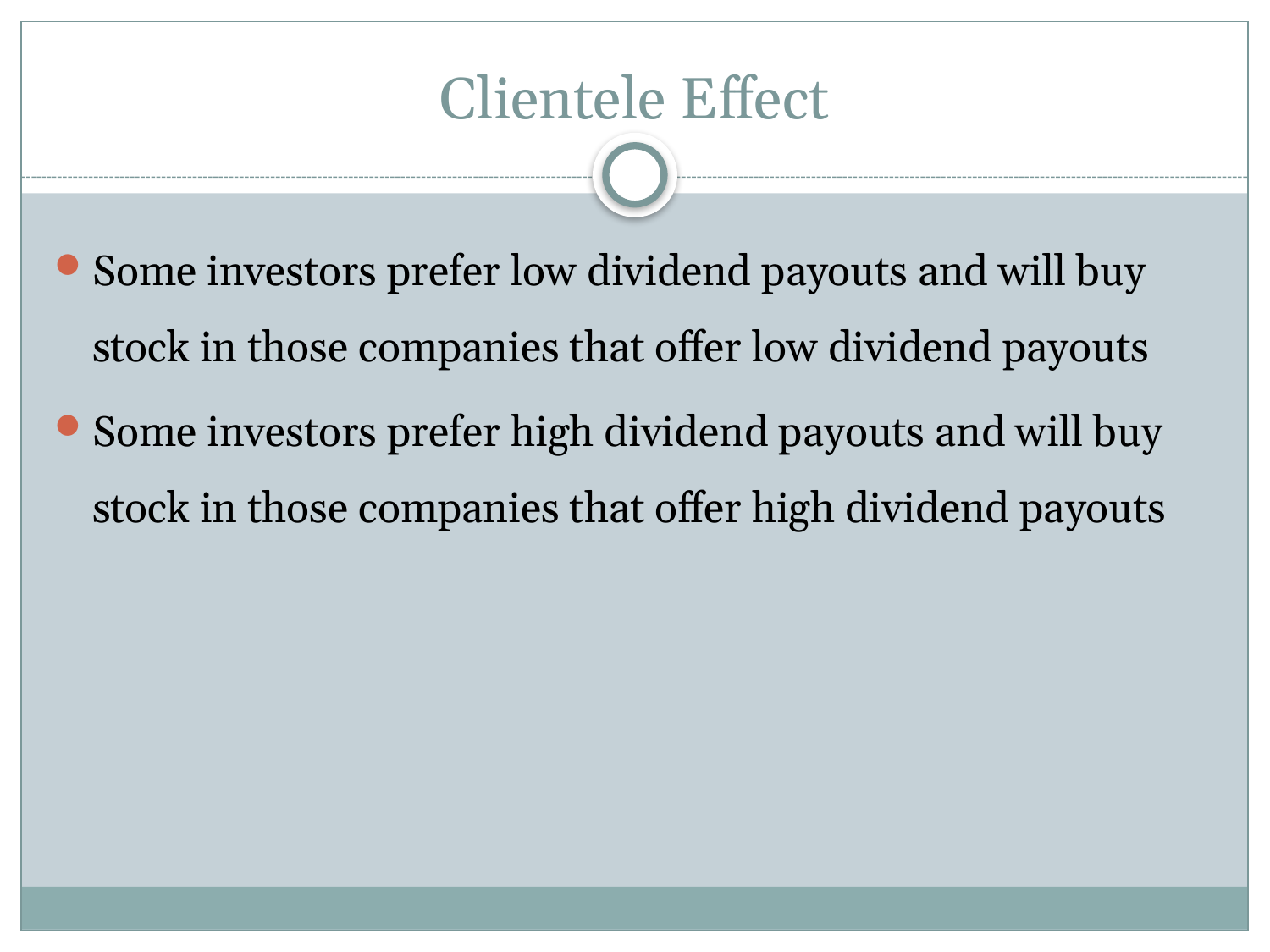

# Clientele Effect
Some investors prefer low dividend payouts and will buy stock in those companies that offer low dividend payouts
Some investors prefer high dividend payouts and will buy stock in those companies that offer high dividend payouts